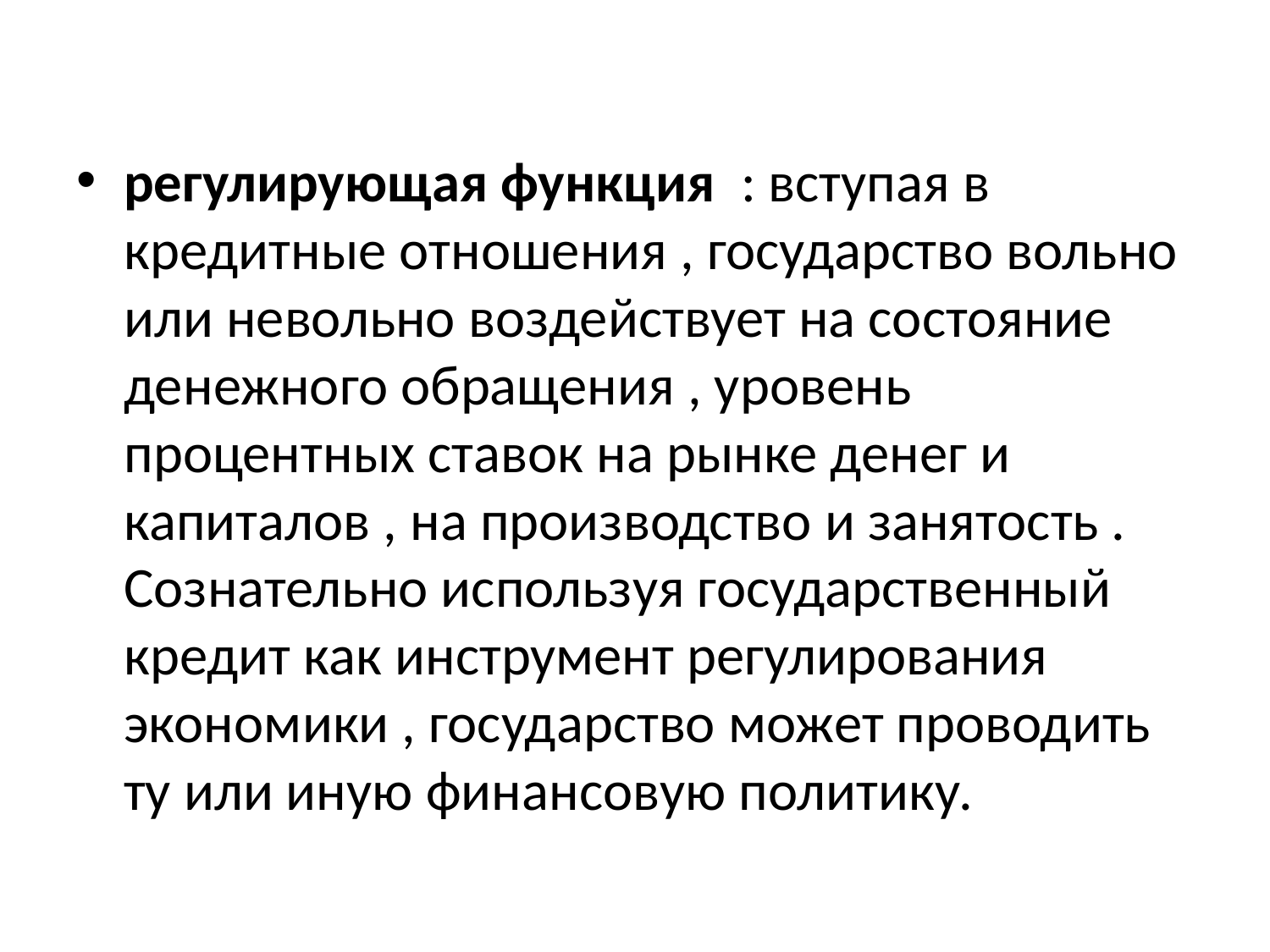

#
регулирующая функция  : вступая в кредитные отношения , государство вольно или невольно воздействует на состояние денежного обращения , уровень процентных ставок на рынке денег и капиталов , на производство и занятость . Сознательно используя государственный кредит как инструмент регулирования экономики , государство может проводить ту или иную финансовую политику.